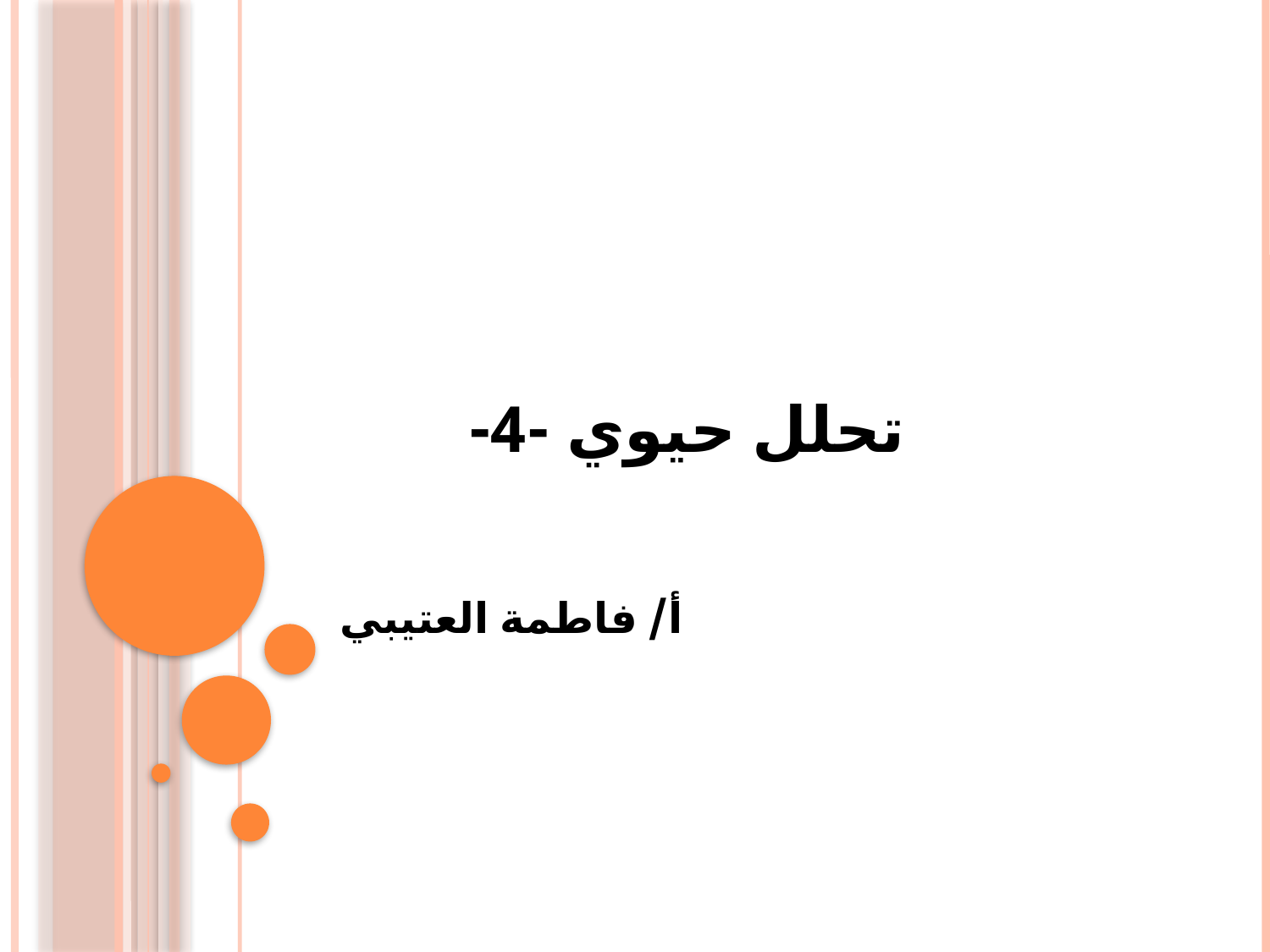

# تحلل حيوي -4-
أ/ فاطمة العتيبي